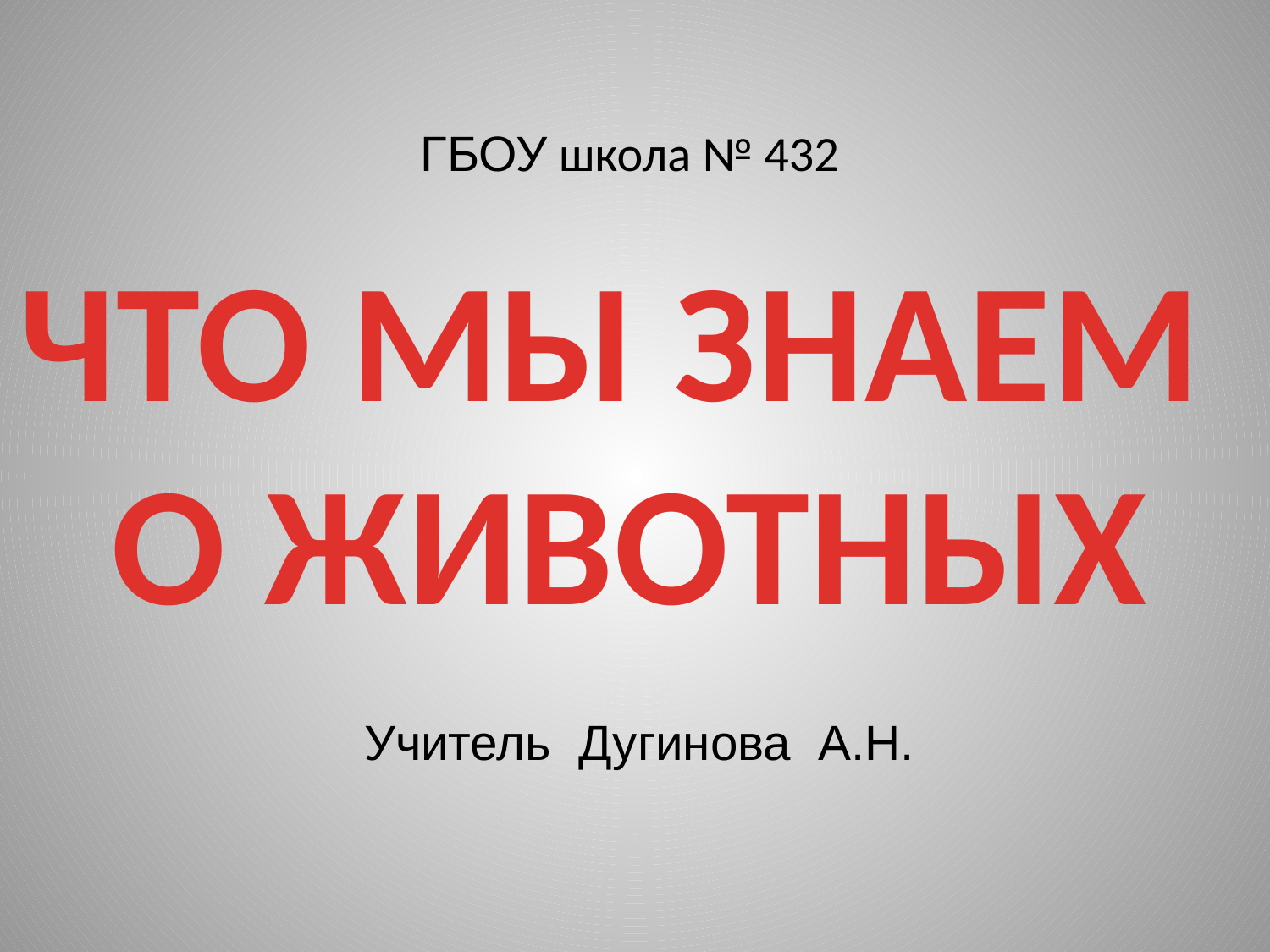

ГБОУ школа № 432
ЧТО МЫ ЗНАЕМ
О ЖИВОТНЫХ

Учитель  Дугинова  А.Н.